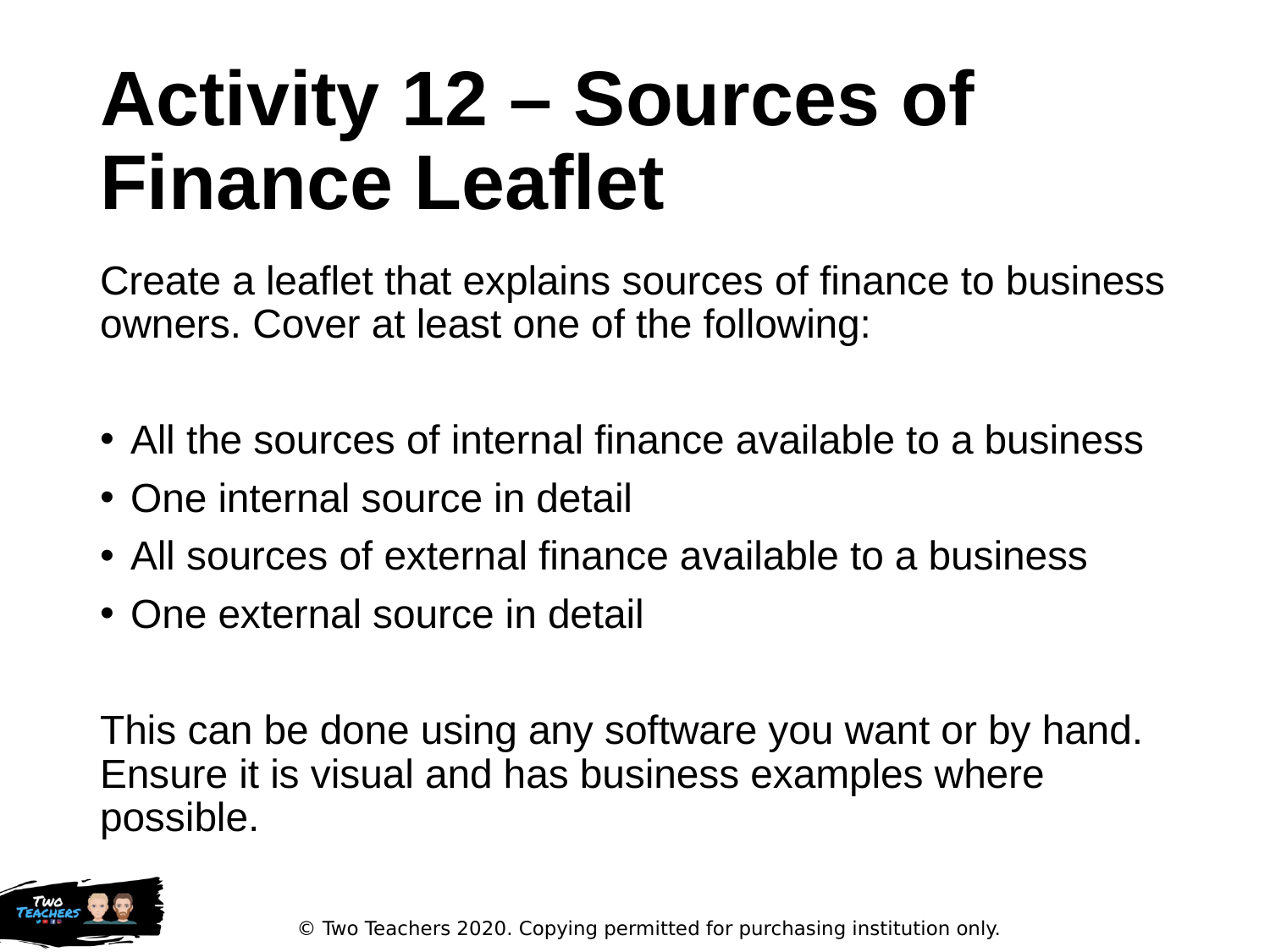

# Activity 12 – Sources of Finance Leaflet
Create a leaflet that explains sources of finance to business owners. Cover at least one of the following:

All the sources of internal finance available to a business
One internal source in detail
All sources of external finance available to a business
One external source in detail

This can be done using any software you want or by hand. Ensure it is visual and has business examples where possible.